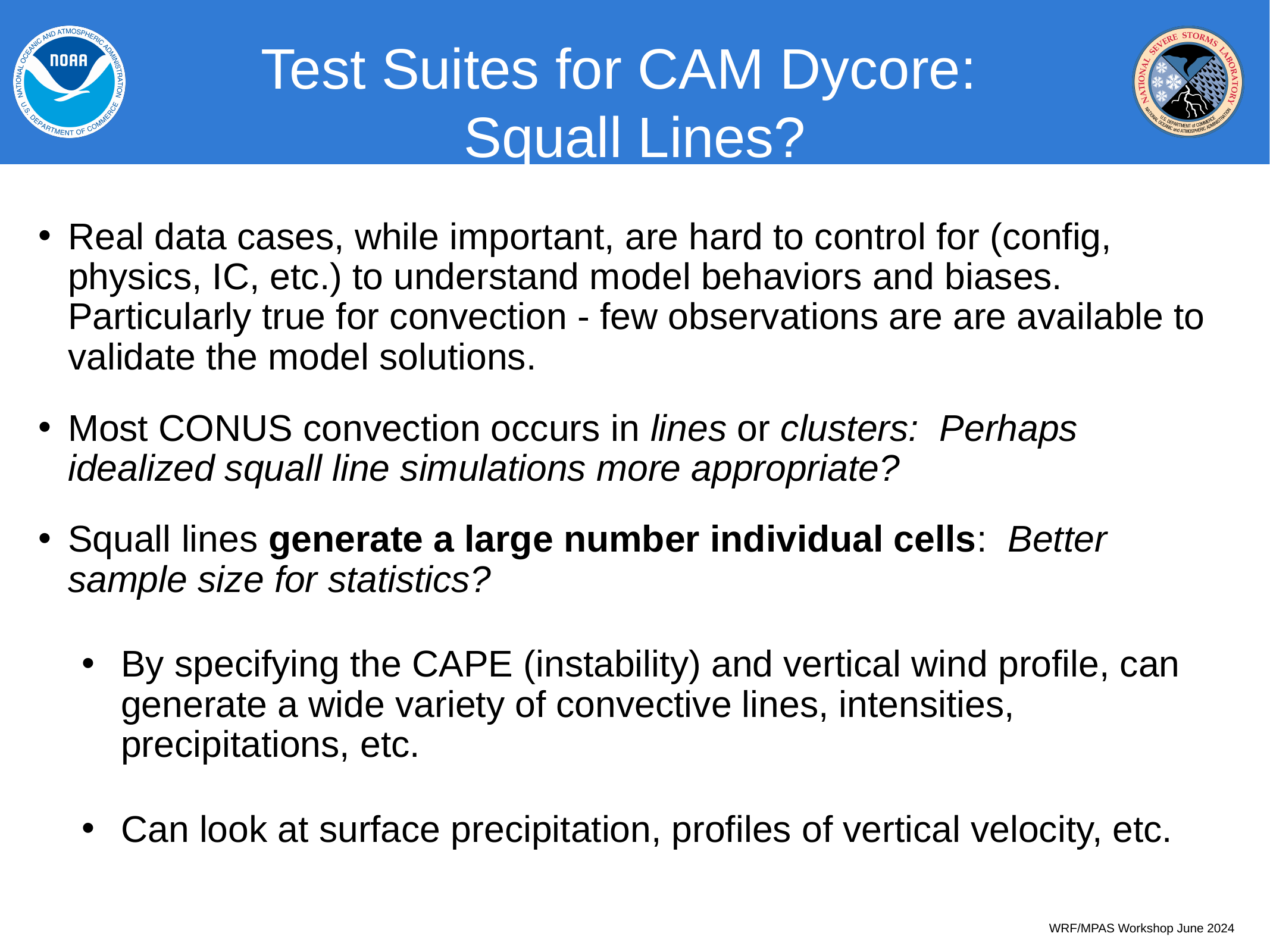

# Test Suites for CAM Dycore:
Squall Lines?
Real data cases, while important, are hard to control for (config, physics, IC, etc.) to understand model behaviors and biases.  Particularly true for convection - few observations are are available to validate the model solutions.
Most CONUS convection occurs in lines or clusters:  Perhaps idealized squall line simulations more appropriate?
Squall lines generate a large number individual cells:  Better sample size for statistics?
By specifying the CAPE (instability) and vertical wind profile, can generate a wide variety of convective lines, intensities, precipitations, etc.
Can look at surface precipitation, profiles of vertical velocity, etc.